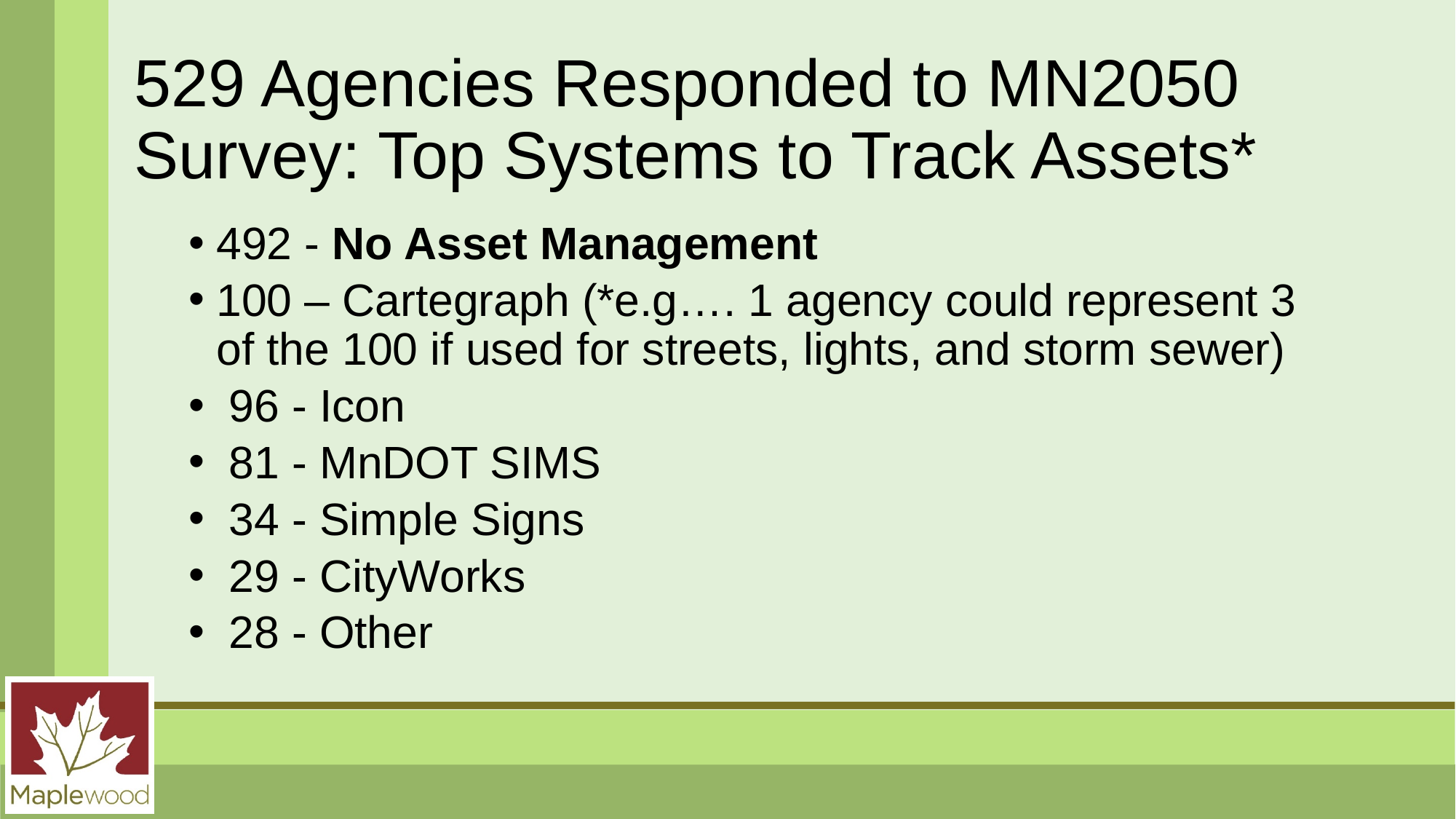

# 529 Agencies Responded to MN2050 Survey: Top Systems to Track Assets*
492 - No Asset Management
100 – Cartegraph (*e.g…. 1 agency could represent 3 of the 100 if used for streets, lights, and storm sewer)
 96 - Icon
 81 - MnDOT SIMS
 34 - Simple Signs
 29 - CityWorks
 28 - Other